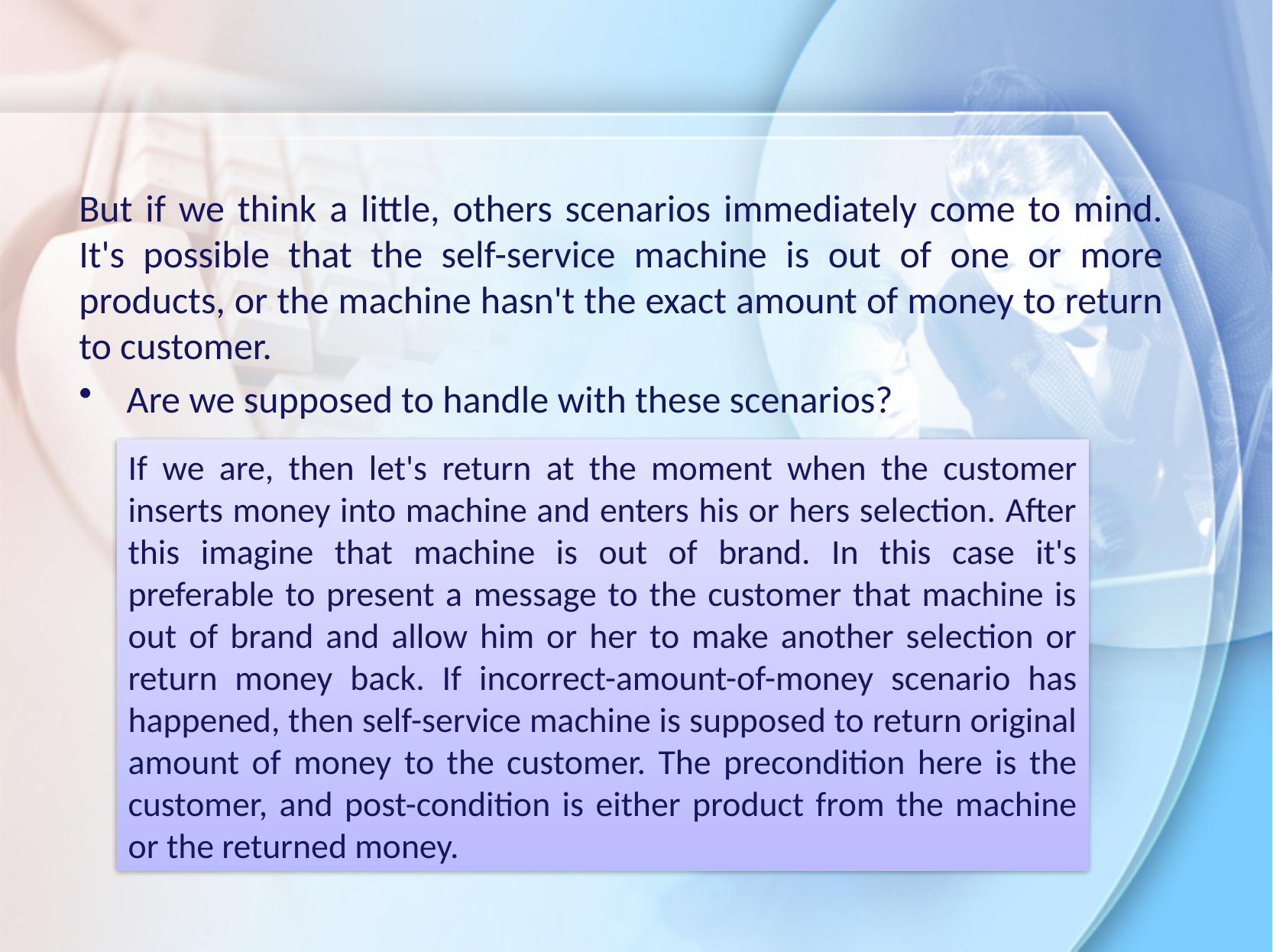

But if we think a little, others scenarios immediately come to mind. It's possible that the self-service machine is out of one or more products, or the machine hasn't the exact amount of money to return to customer.
Are we supposed to handle with these scenarios?

If we are, then let's return at the moment when the customer inserts money into machine and enters his or hers selection. After this imagine that machine is out of brand. In this case it's preferable to present a message to the customer that machine is out of brand and allow him or her to make another selection or return money back. If incorrect-amount-of-money scenario has happened, then self-service machine is supposed to return original amount of money to the customer. The precondition here is the customer, and post-condition is either product from the machine or the returned money.